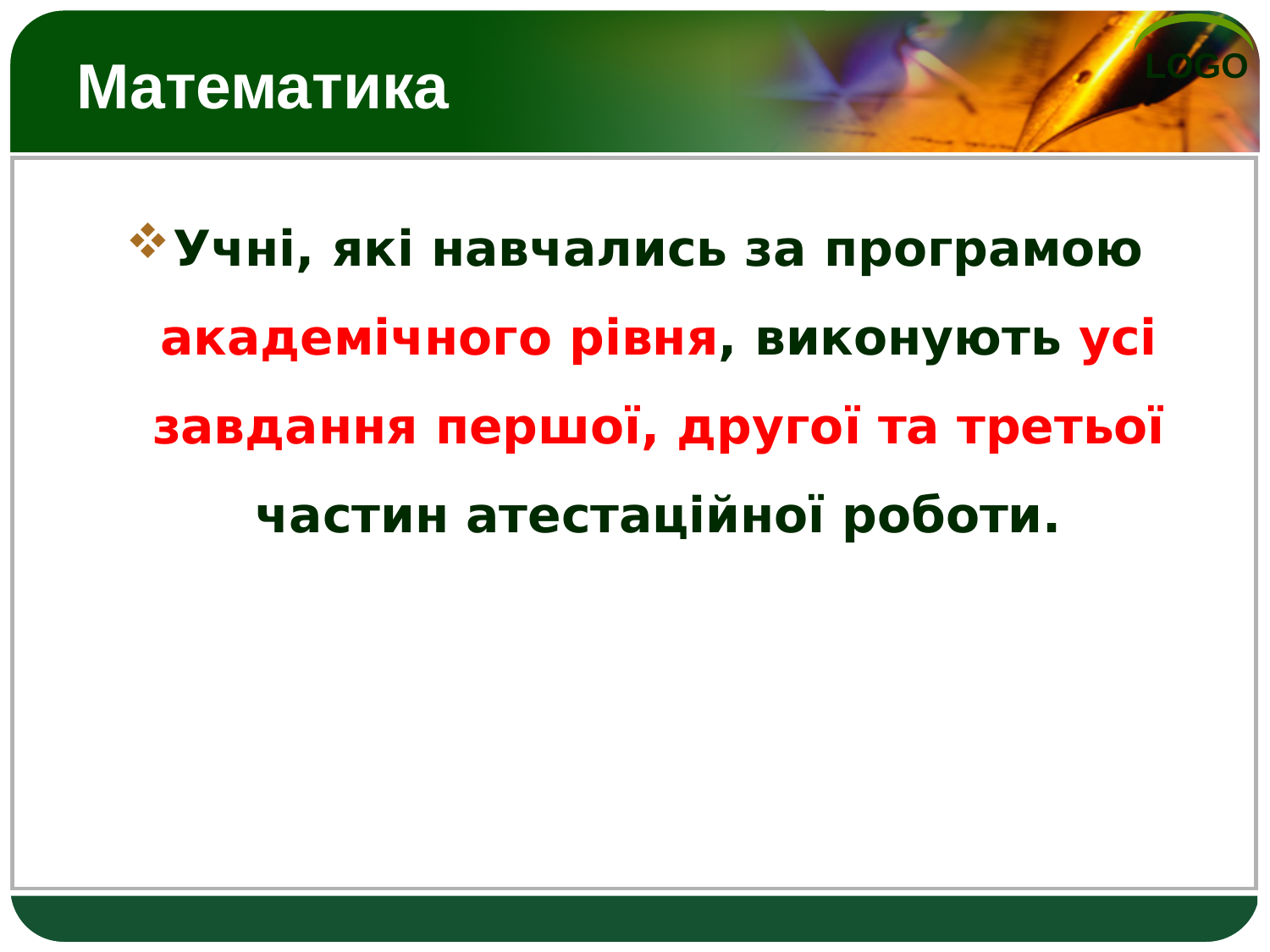

# Математика
Учні, які навчались за програмою академічного рівня, виконують усі завдання першої, другої та третьої частин атестаційної роботи.